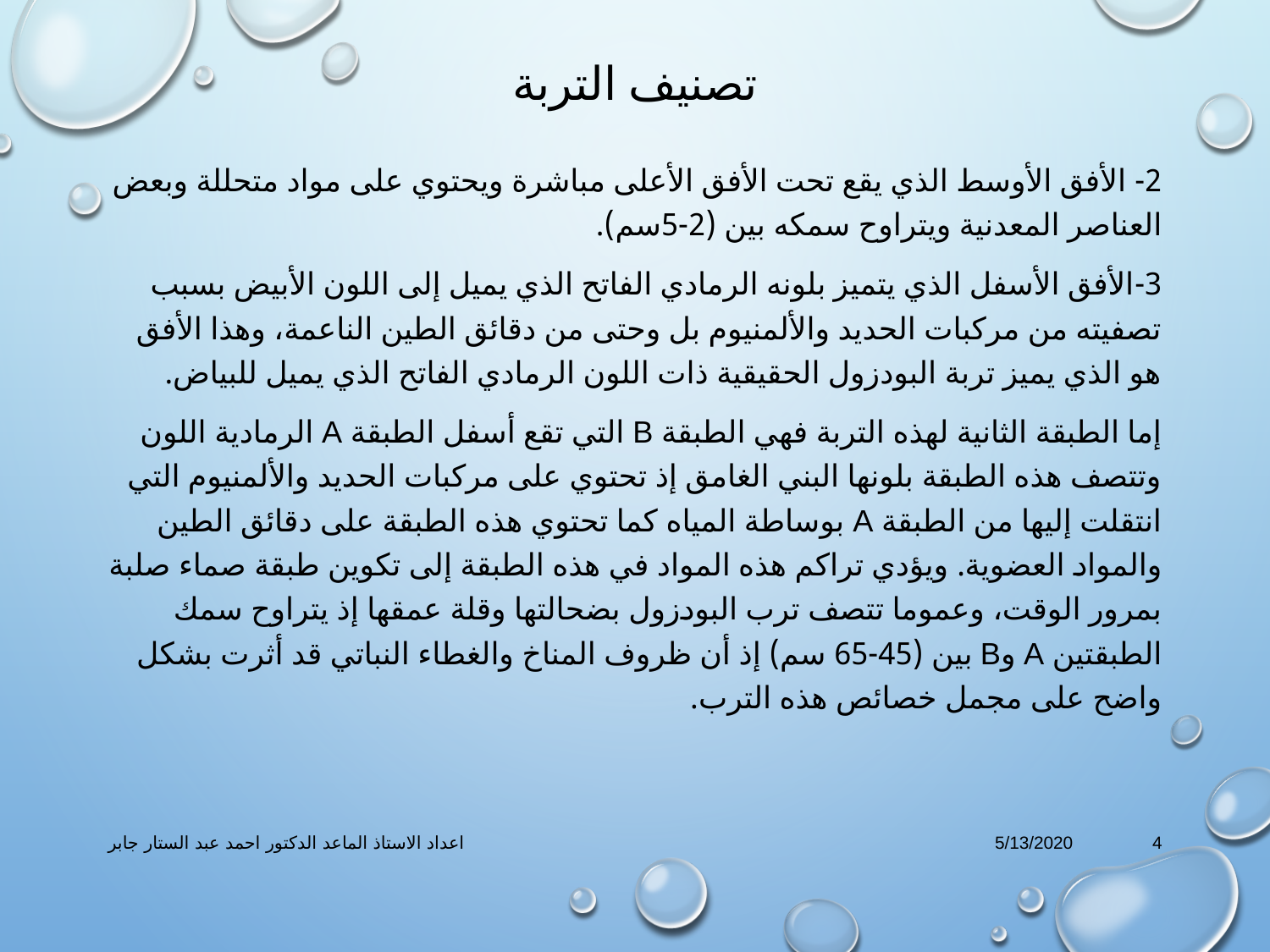

# تصنيف التربة
2- الأفق الأوسط الذي يقع تحت الأفق الأعلى مباشرة ويحتوي على مواد متحللة وبعض العناصر المعدنية ويتراوح سمكه بين (2-5سم).
3-الأفق الأسفل الذي يتميز بلونه الرمادي الفاتح الذي يميل إلى اللون الأبيض بسبب تصفيته من مركبات الحديد والألمنيوم بل وحتى من دقائق الطين الناعمة، وهذا الأفق هو الذي يميز تربة البودزول الحقيقية ذات اللون الرمادي الفاتح الذي يميل للبياض.
إما الطبقة الثانية لهذه التربة فهي الطبقة B التي تقع أسفل الطبقة A الرمادية اللون وتتصف هذه الطبقة بلونها البني الغامق إذ تحتوي على مركبات الحديد والألمنيوم التي انتقلت إليها من الطبقة A بوساطة المياه كما تحتوي هذه الطبقة على دقائق الطين والمواد العضوية. ويؤدي تراكم هذه المواد في هذه الطبقة إلى تكوين طبقة صماء صلبة بمرور الوقت، وعموما تتصف ترب البودزول بضحالتها وقلة عمقها إذ يتراوح سمك الطبقتين A وB بين (45-65 سم) إذ أن ظروف المناخ والغطاء النباتي قد أثرت بشكل واضح على مجمل خصائص هذه الترب.

اعداد الاستاذ الماعد الدكتور احمد عبد الستار جابر
5/13/2020
4